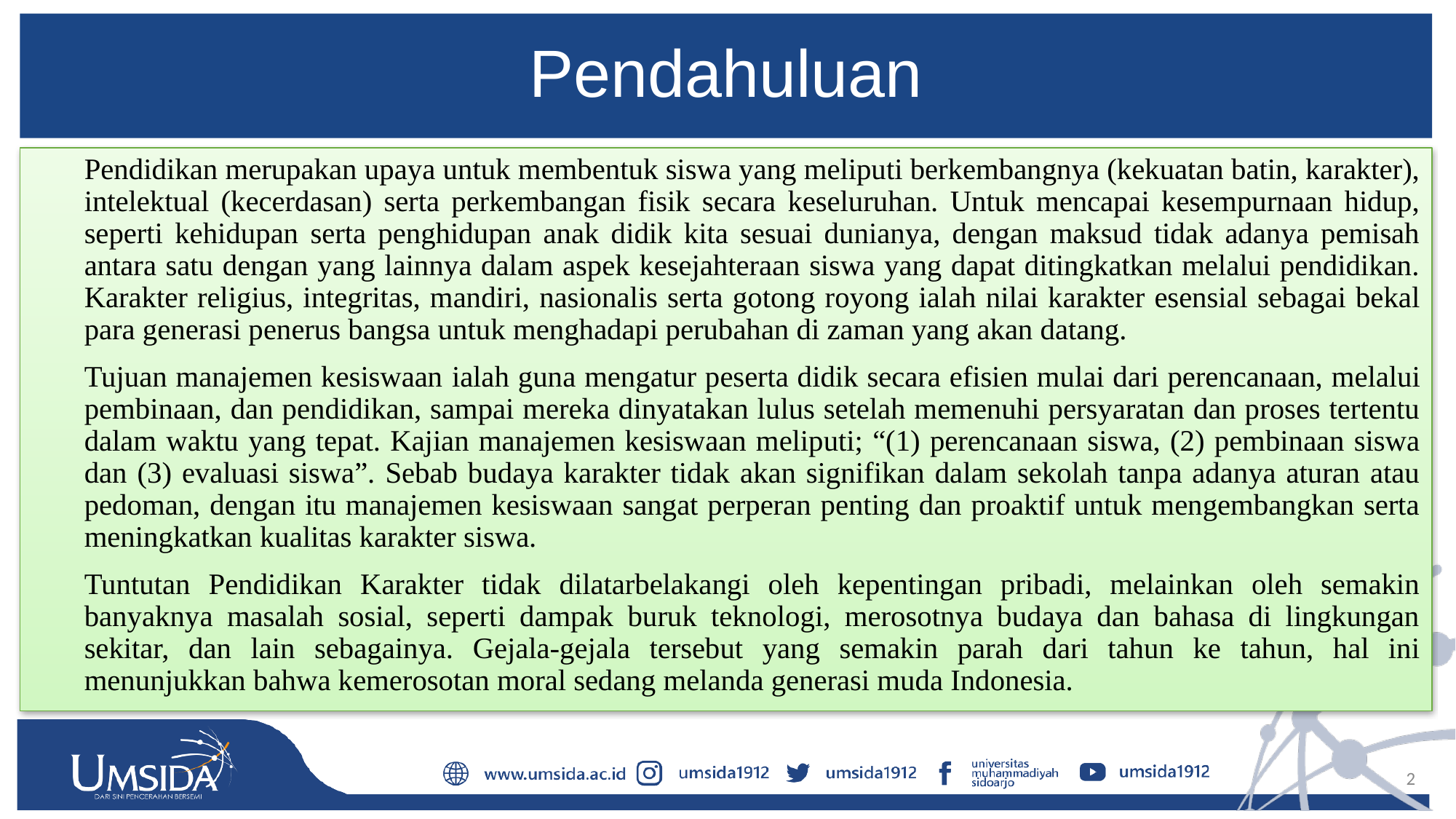

# Pendahuluan
	Pendidikan merupakan upaya untuk membentuk siswa yang meliputi berkembangnya (kekuatan batin, karakter), intelektual (kecerdasan) serta perkembangan fisik secara keseluruhan. Untuk mencapai kesempurnaan hidup, seperti kehidupan serta penghidupan anak didik kita sesuai dunianya, dengan maksud tidak adanya pemisah antara satu dengan yang lainnya dalam aspek kesejahteraan siswa yang dapat ditingkatkan melalui pendidikan. Karakter religius, integritas, mandiri, nasionalis serta gotong royong ialah nilai karakter esensial sebagai bekal para generasi penerus bangsa untuk menghadapi perubahan di zaman yang akan datang.
	Tujuan manajemen kesiswaan ialah guna mengatur peserta didik secara efisien mulai dari perencanaan, melalui pembinaan, dan pendidikan, sampai mereka dinyatakan lulus setelah memenuhi persyaratan dan proses tertentu dalam waktu yang tepat. Kajian manajemen kesiswaan meliputi; “(1) perencanaan siswa, (2) pembinaan siswa dan (3) evaluasi siswa”. Sebab budaya karakter tidak akan signifikan dalam sekolah tanpa adanya aturan atau pedoman, dengan itu manajemen kesiswaan sangat perperan penting dan proaktif untuk mengembangkan serta meningkatkan kualitas karakter siswa.
	Tuntutan Pendidikan Karakter tidak dilatarbelakangi oleh kepentingan pribadi, melainkan oleh semakin banyaknya masalah sosial, seperti dampak buruk teknologi, merosotnya budaya dan bahasa di lingkungan sekitar, dan lain sebagainya. Gejala-gejala tersebut yang semakin parah dari tahun ke tahun, hal ini menunjukkan bahwa kemerosotan moral sedang melanda generasi muda Indonesia.